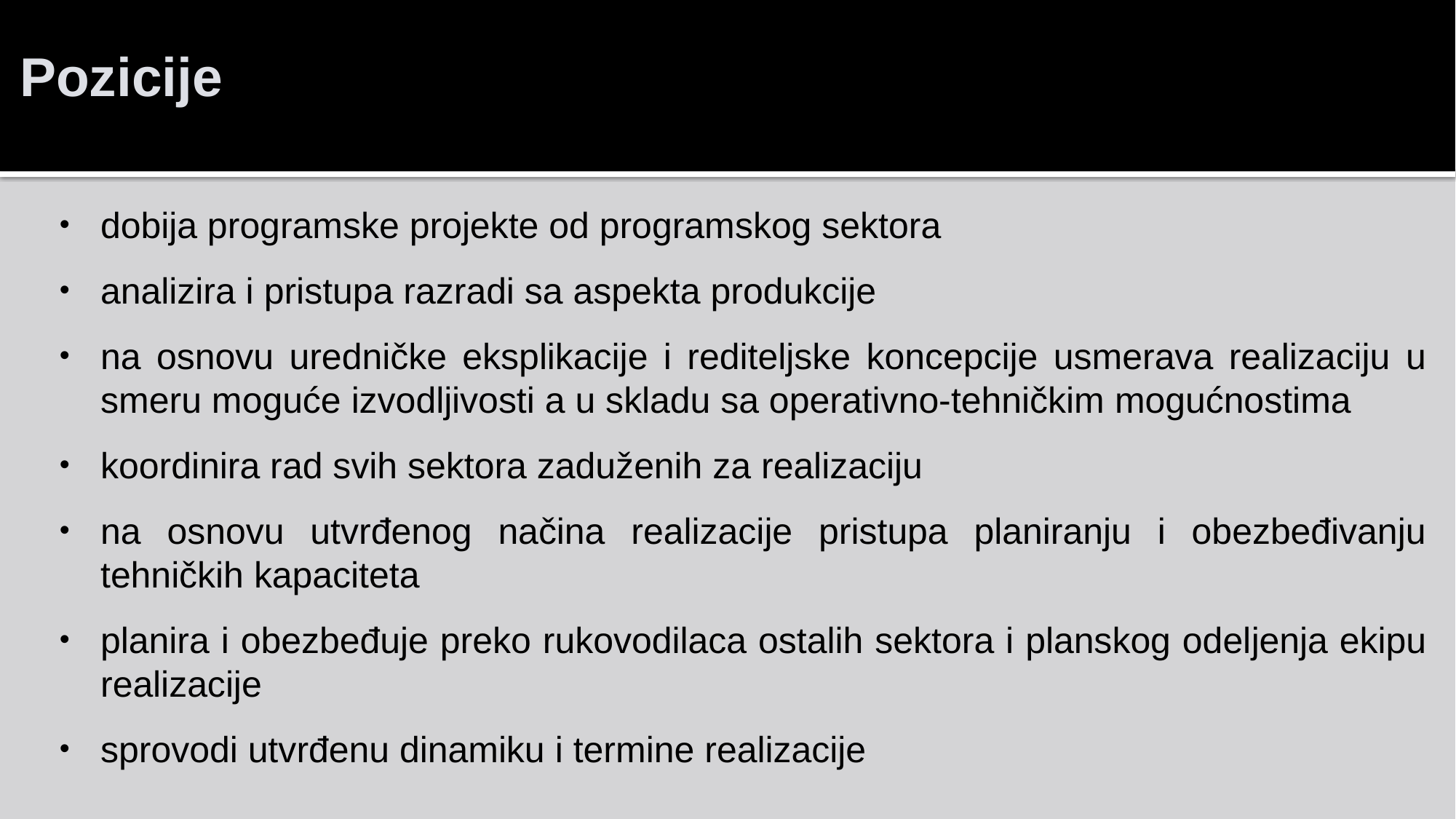

Pozicije
dobija programske projekte od programskog sektora

analizira i pristupa razradi sa aspekta produkcije

na osnovu uredničke eksplikacije i rediteljske koncepcije usmerava realizaciju u smeru moguće izvodljivosti a u skladu sa operativno-tehničkim mogućnostima

koordinira rad svih sektora zaduženih za realizaciju

na osnovu utvrđenog načina realizacije pristupa planiranju i obezbeđivanju tehničkih kapaciteta

planira i obezbeđuje preko rukovodilaca ostalih sektora i planskog odeljenja ekipu realizacije

sprovodi utvrđenu dinamiku i termine realizacije